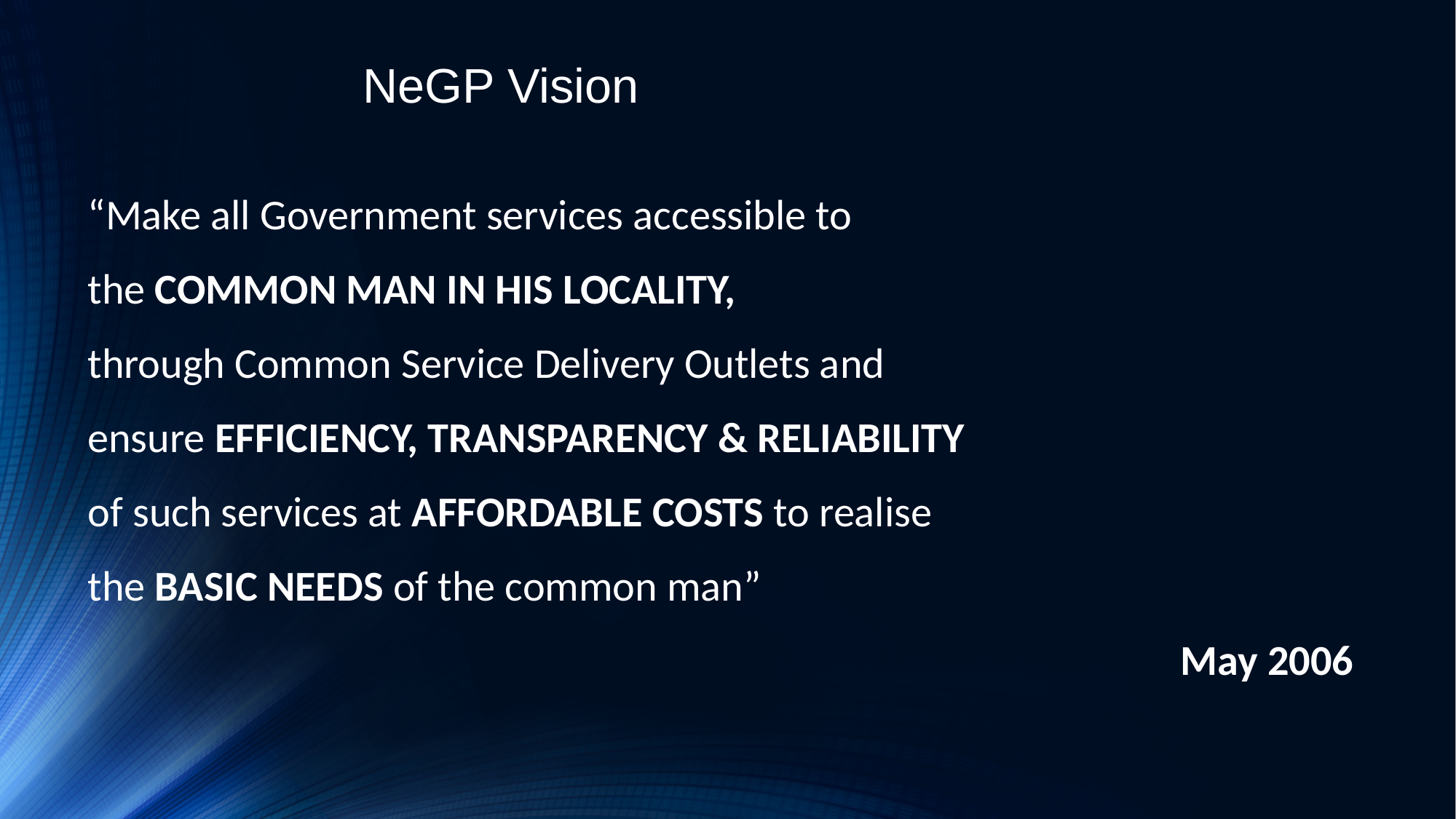

NeGP Vision
“Make all Government services accessible to
the COMMON MAN IN HIS LOCALITY,
through Common Service Delivery Outlets and
ensure EFFICIENCY, TRANSPARENCY & RELIABILITY
of such services at AFFORDABLE COSTS to realise
the BASIC NEEDS of the common man”
May 2006